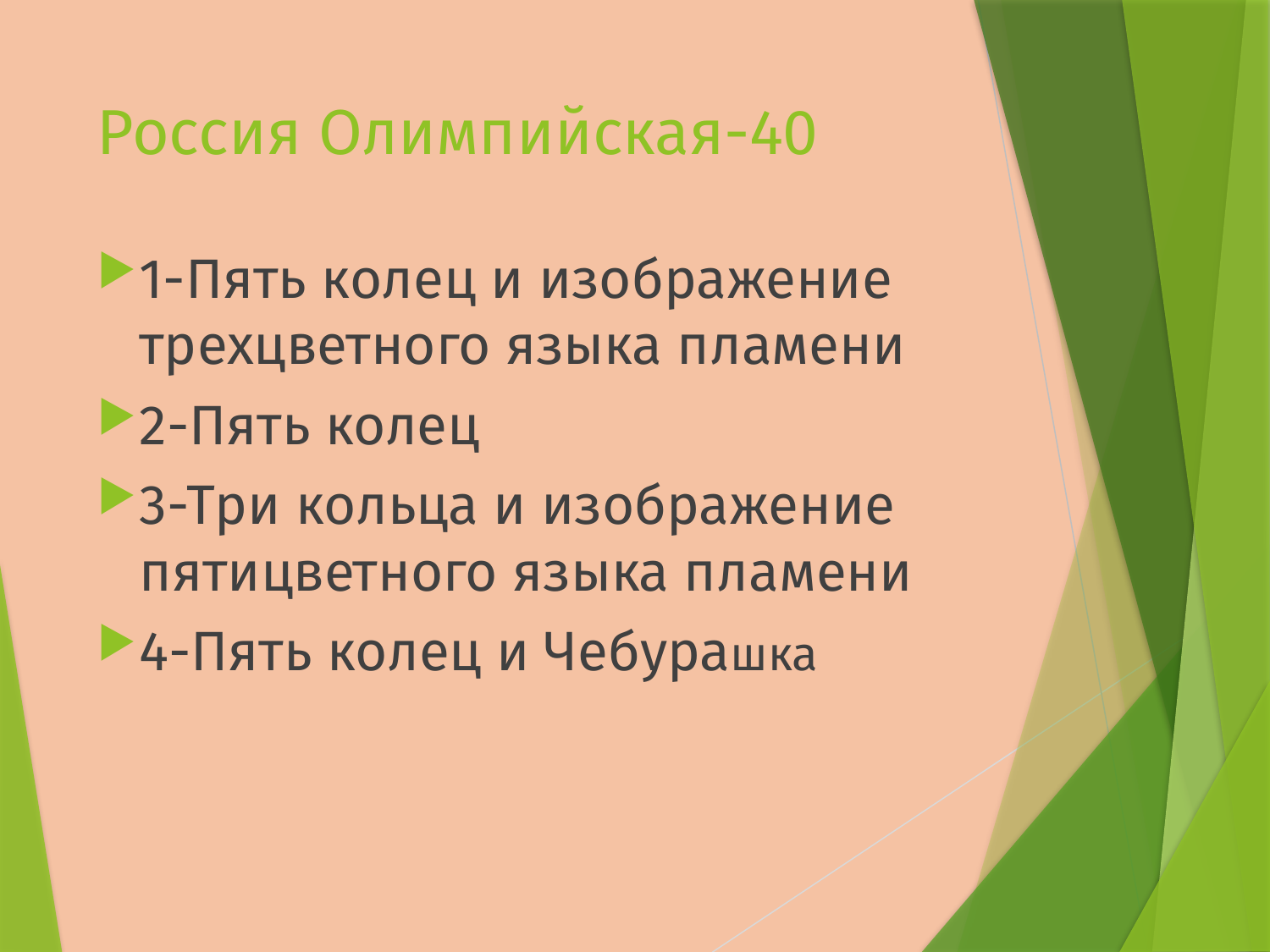

# Россия Олимпийская-40
1-Пять колец и изображение трехцветного языка пламени
2-Пять колец
3-Три кольца и изображение пятицветного языка пламени
4-Пять колец и Чебурашка